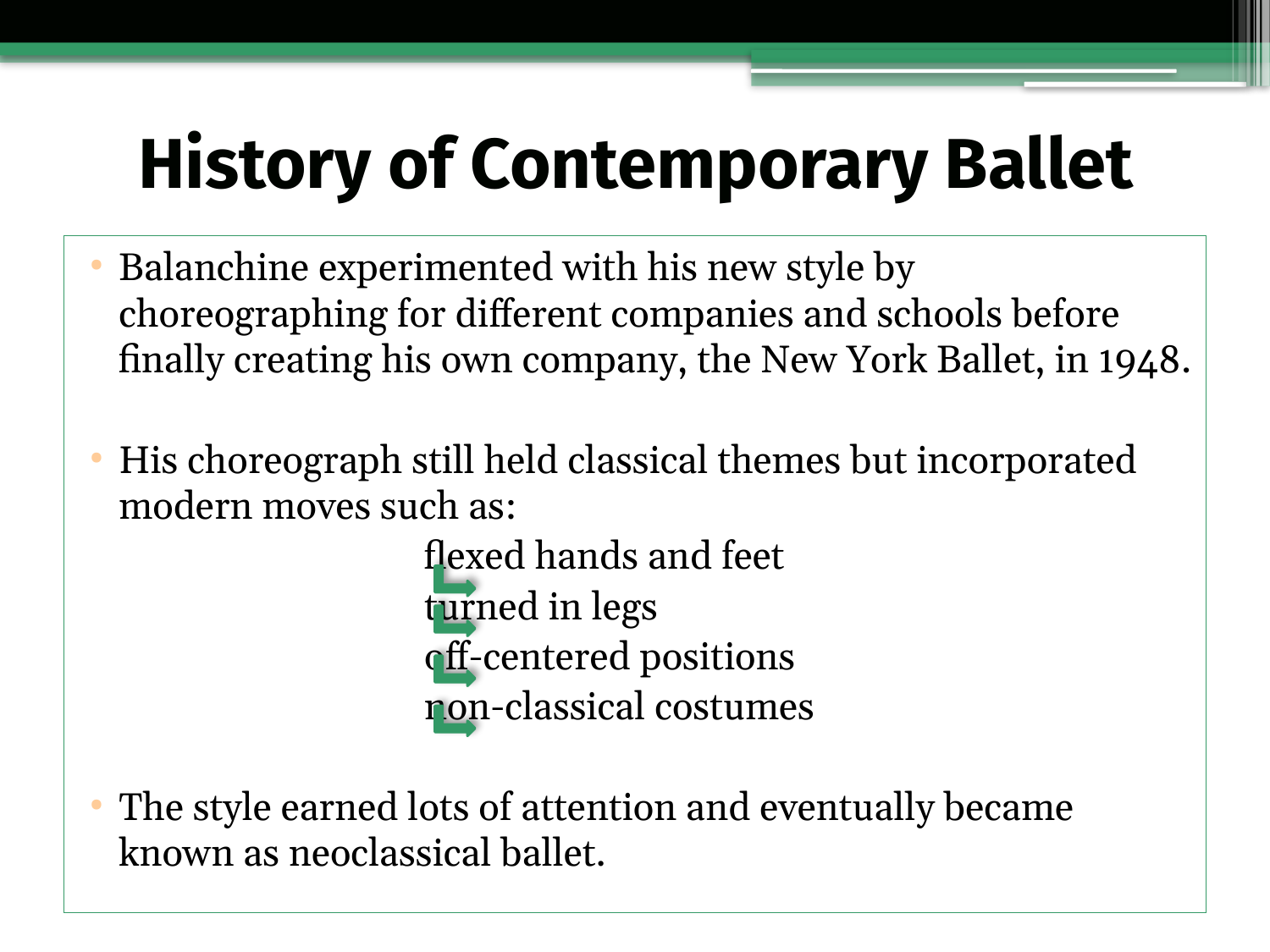

# History of Contemporary Ballet
Balanchine experimented with his new style by choreographing for different companies and schools before finally creating his own company, the New York Ballet, in 1948.

His choreograph still held classical themes but incorporated modern moves such as:
                                    flexed hands and feet
                                    turned in legs
                                    off-centered positions
                                    non-classical costumes

The style earned lots of attention and eventually became known as neoclassical ballet.